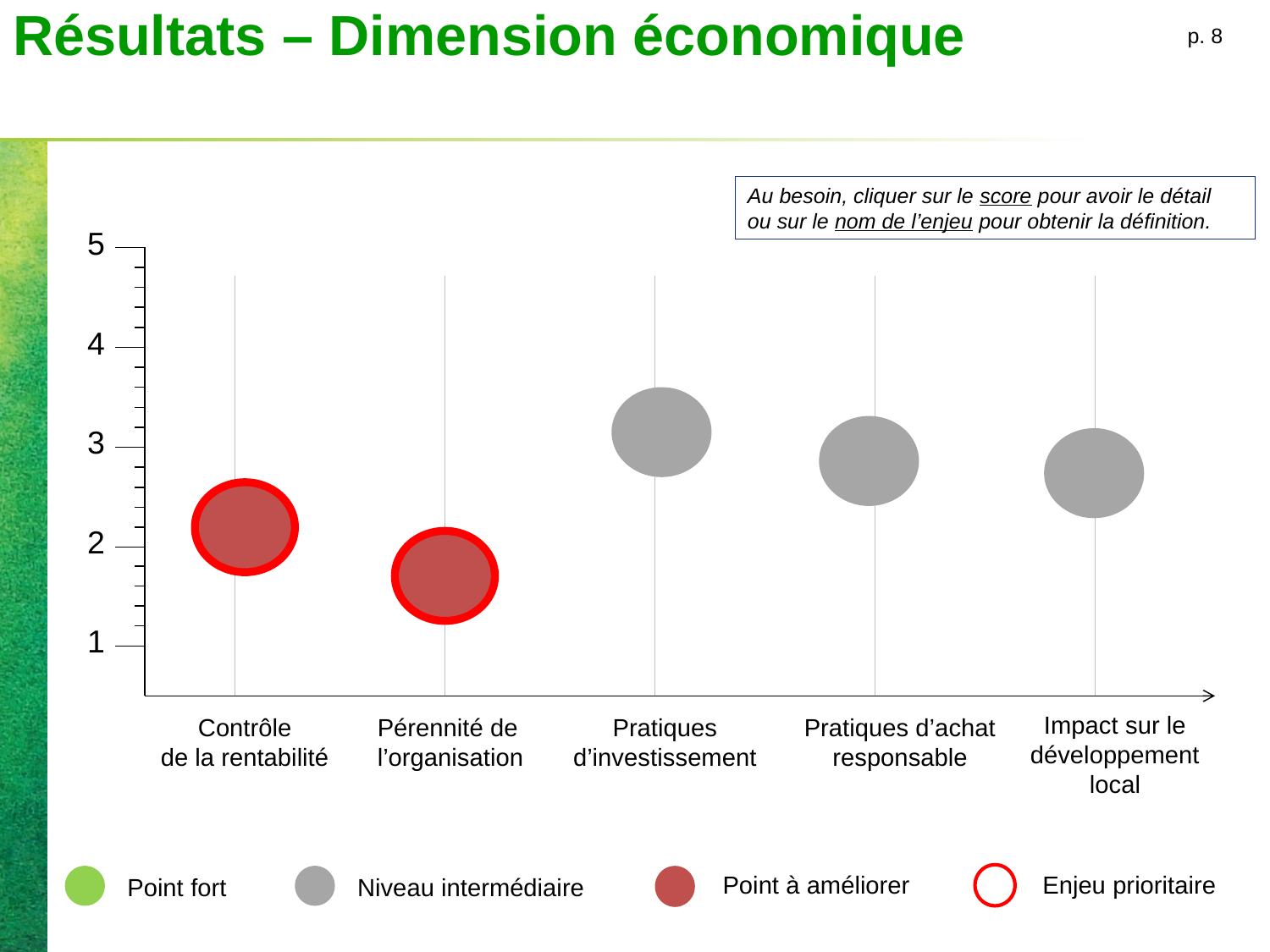

# Résultats – Dimension économique
p. 8
Au besoin, cliquer sur le score pour avoir le détail
ou sur le nom de l’enjeu pour obtenir la définition.
5
4

3

2

1

Impact sur le développement local
Contrôle
de la rentabilité
Pérennité de l’organisation
Pratiques d’investissement
Pratiques d’achat responsable
Point à améliorer
Enjeu prioritaire

Niveau intermédiaire

Point fort